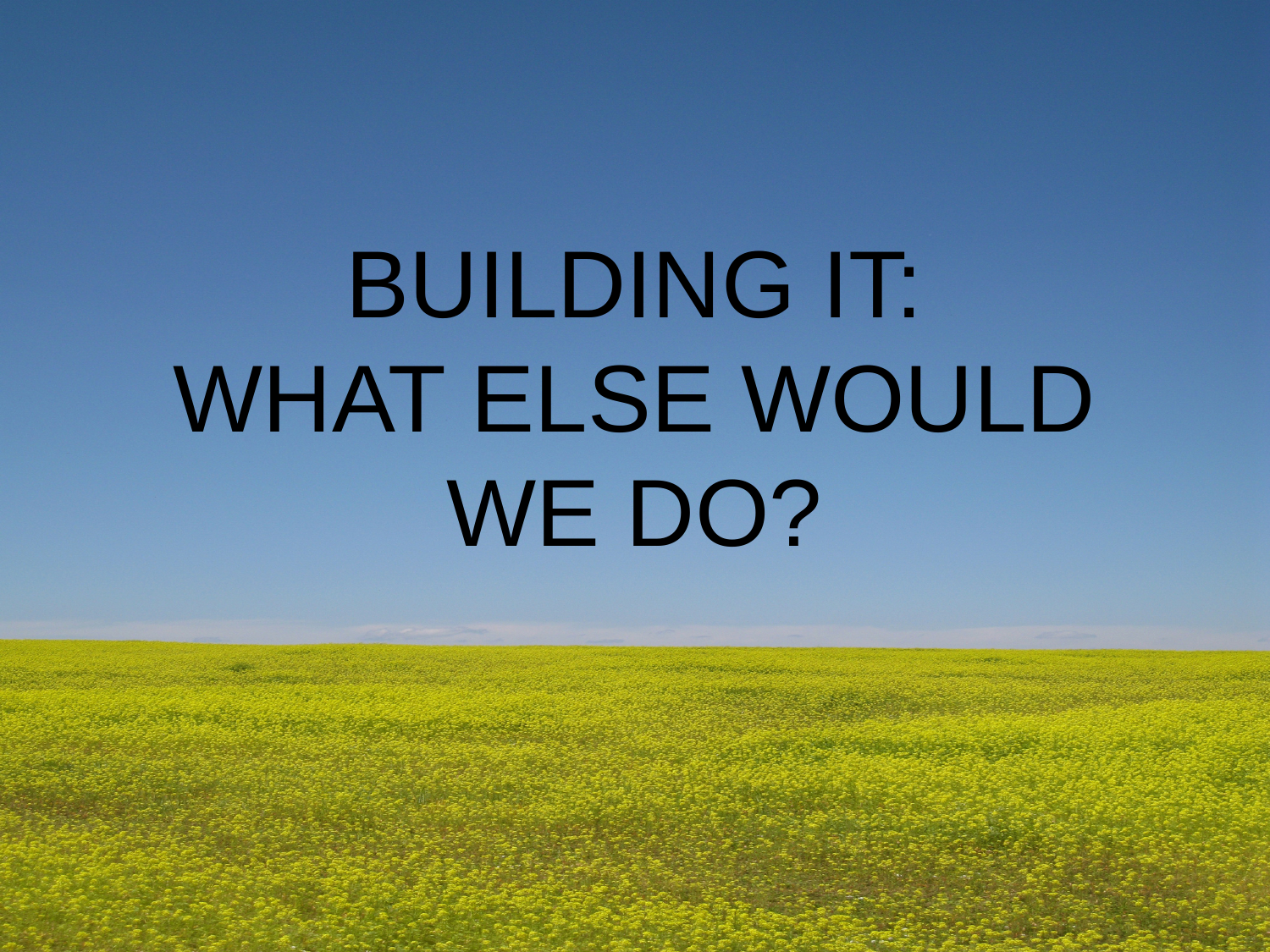

# Building It: What else would we do?